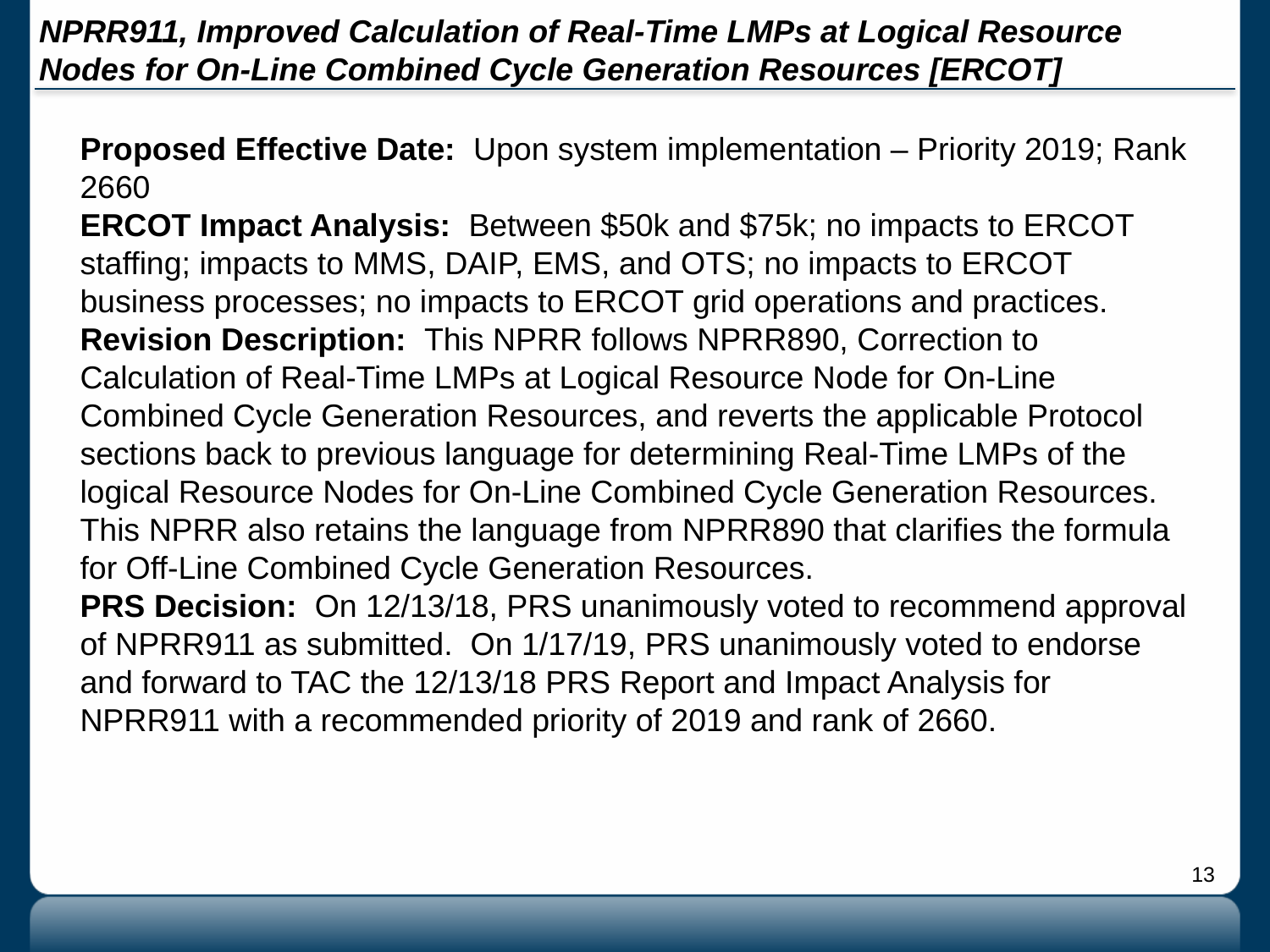

# NPRR911, Improved Calculation of Real-Time LMPs at Logical Resource Nodes for On-Line Combined Cycle Generation Resources [ERCOT]
Proposed Effective Date:  Upon system implementation – Priority 2019; Rank 2660
ERCOT Impact Analysis:  Between $50k and $75k; no impacts to ERCOT staffing; impacts to MMS, DAIP, EMS, and OTS; no impacts to ERCOT business processes; no impacts to ERCOT grid operations and practices.
Revision Description:  This NPRR follows NPRR890, Correction to Calculation of Real-Time LMPs at Logical Resource Node for On-Line Combined Cycle Generation Resources, and reverts the applicable Protocol sections back to previous language for determining Real-Time LMPs of the logical Resource Nodes for On-Line Combined Cycle Generation Resources.  This NPRR also retains the language from NPRR890 that clarifies the formula for Off-Line Combined Cycle Generation Resources.
PRS Decision:  On 12/13/18, PRS unanimously voted to recommend approval of NPRR911 as submitted.  On 1/17/19, PRS unanimously voted to endorse and forward to TAC the 12/13/18 PRS Report and Impact Analysis for NPRR911 with a recommended priority of 2019 and rank of 2660.